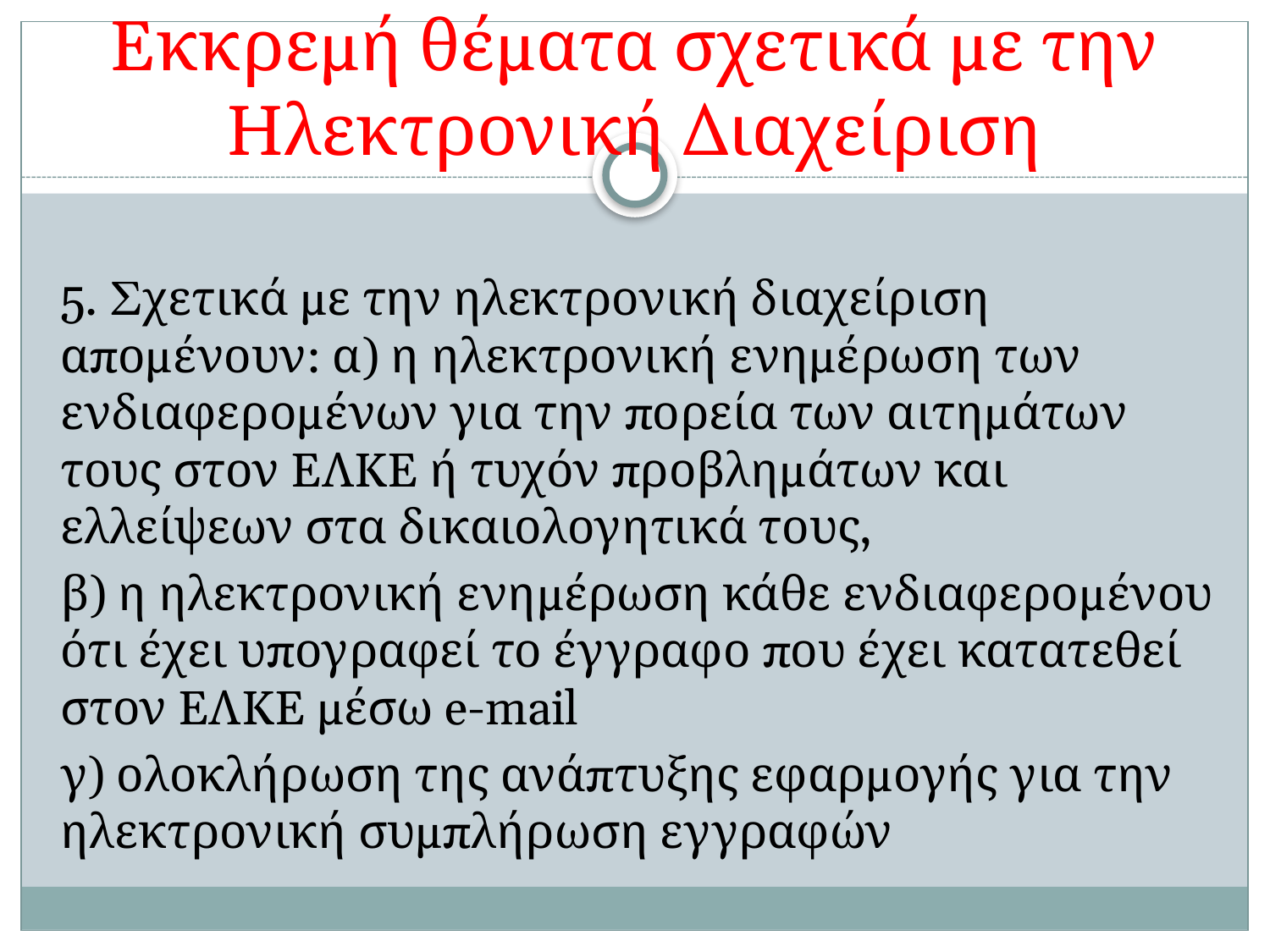

# Εκκρεμή θέματα σχετικά με την Ηλεκτρονική Διαχείριση
5. Σχετικά με την ηλεκτρονική διαχείριση απομένουν: α) η ηλεκτρονική ενημέρωση των ενδιαφερομένων για την πορεία των αιτημάτων τους στον ΕΛΚΕ ή τυχόν προβλημάτων και ελλείψεων στα δικαιολογητικά τους,
β) η ηλεκτρονική ενημέρωση κάθε ενδιαφερομένου ότι έχει υπογραφεί το έγγραφο που έχει κατατεθεί στον ΕΛΚΕ μέσω e-mail
γ) ολοκλήρωση της ανάπτυξης εφαρμογής για την ηλεκτρονική συμπλήρωση εγγραφών